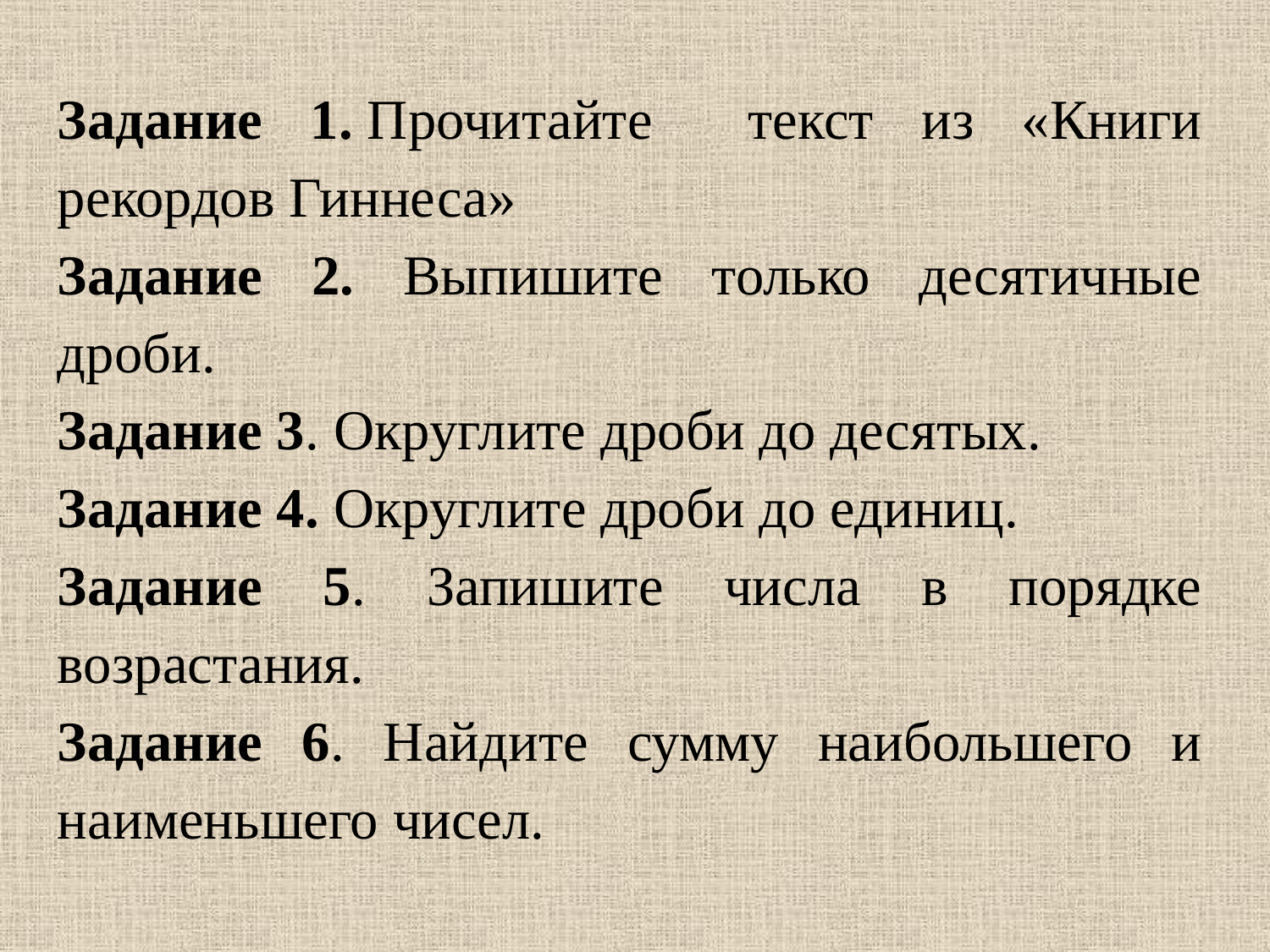

#
Задание 1. Прочитайте  текст из «Книги рекордов Гиннеса»
Задание 2. Выпишите только десятичные дроби.
Задание 3. Округлите дроби до десятых.
Задание 4. Округлите дроби до единиц.
Задание 5. Запишите числа в порядке возрастания.
Задание 6. Найдите сумму наибольшего и наименьшего чисел.